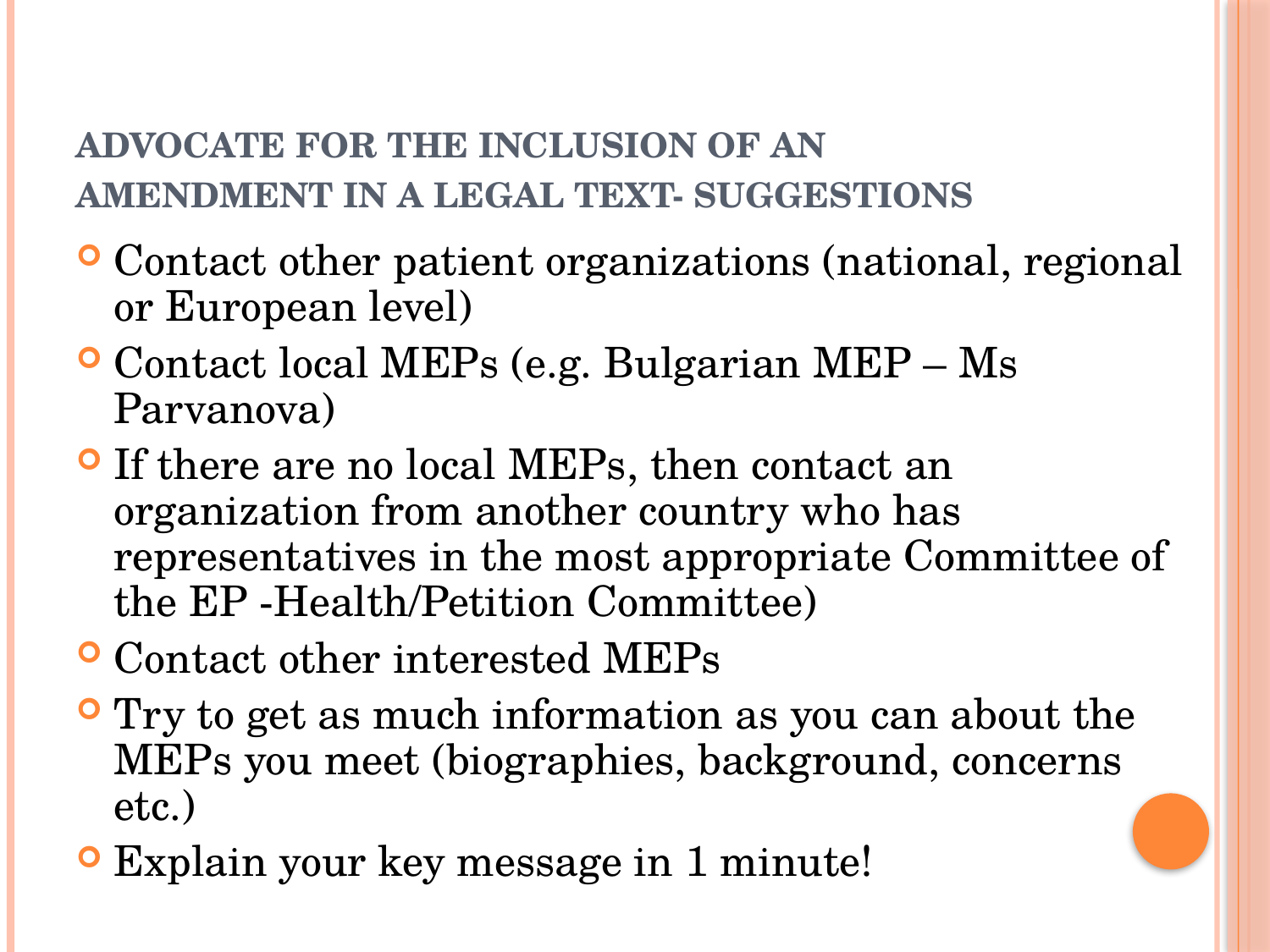

# Advocate for the inclusion of an amendment in a legal text- suggestions
Contact other patient organizations (national, regional or European level)
Contact local MEPs (e.g. Bulgarian MEP – Ms Parvanova)
If there are no local MEPs, then contact an organization from another country who has representatives in the most appropriate Committee of the EP -Health/Petition Committee)
Contact other interested MEPs
Try to get as much information as you can about the MEPs you meet (biographies, background, concerns etc.)
Explain your key message in 1 minute!